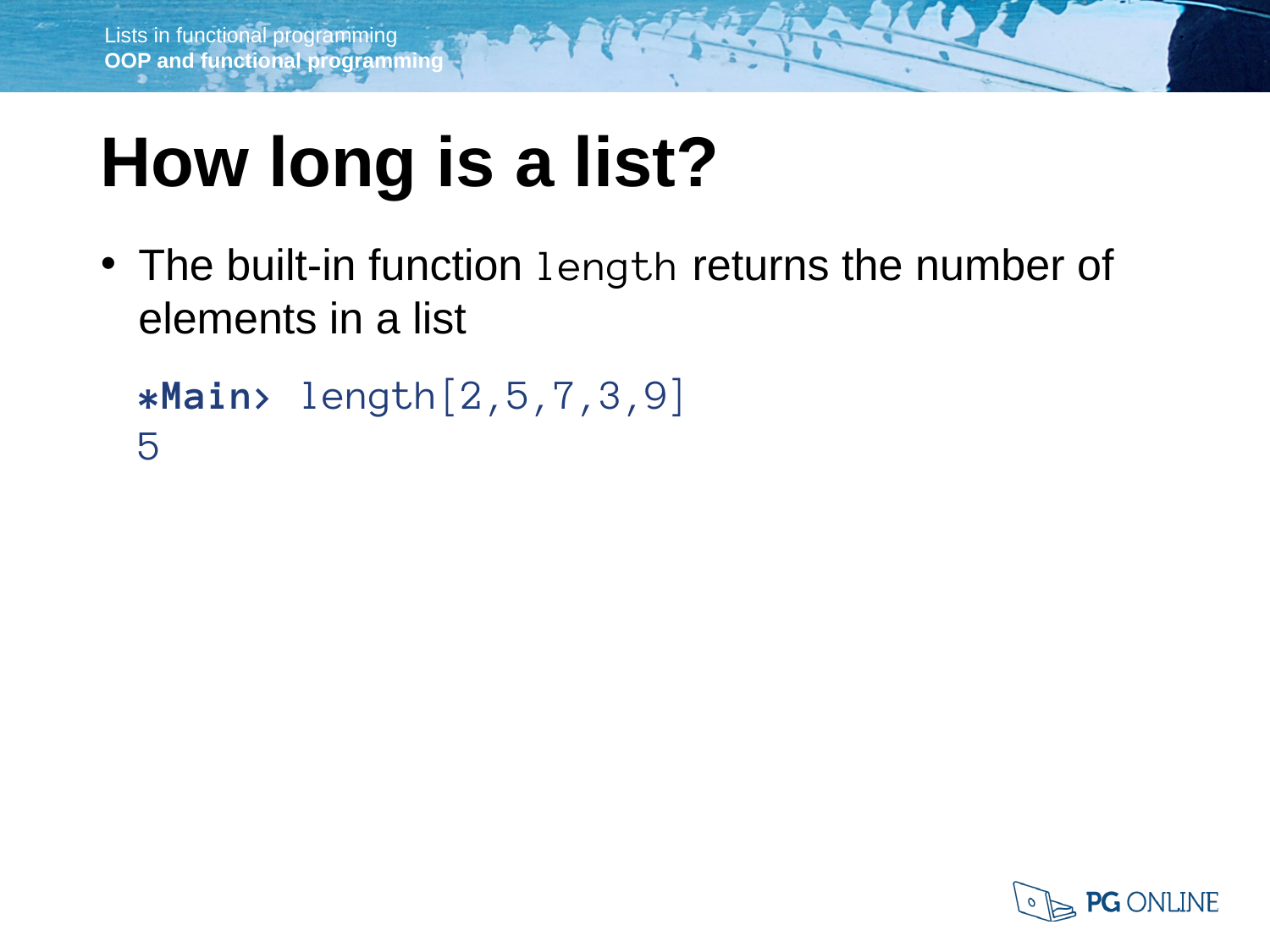

How long is a list?
The built-in function length returns the number of elements in a list
*Main> length[2,5,7,3,9]
5